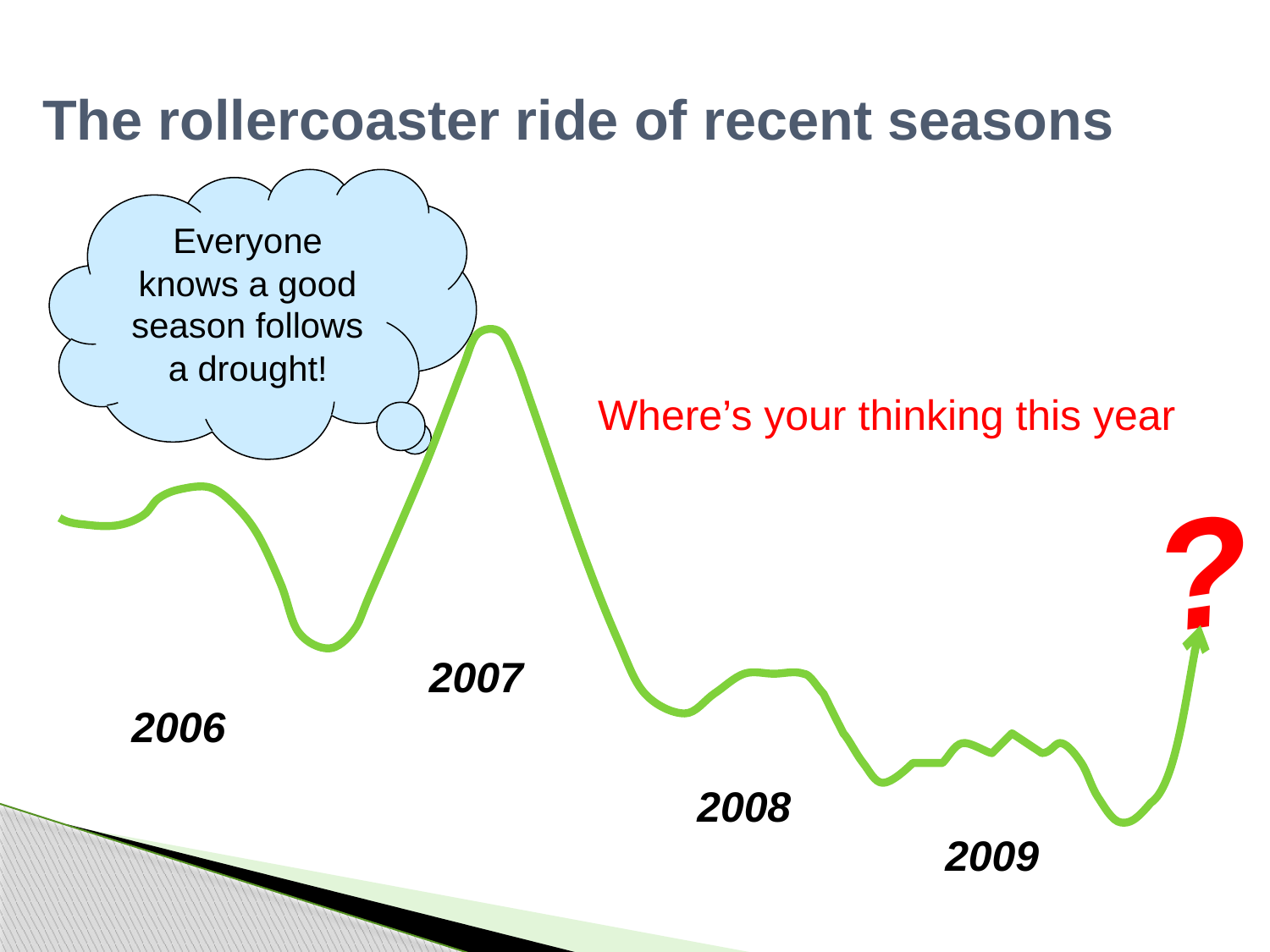

# The rollercoaster ride of recent seasons
Everyone knows a good season follows a drought!

Where’s your thinking this year
?
2007
2006
2008
2009